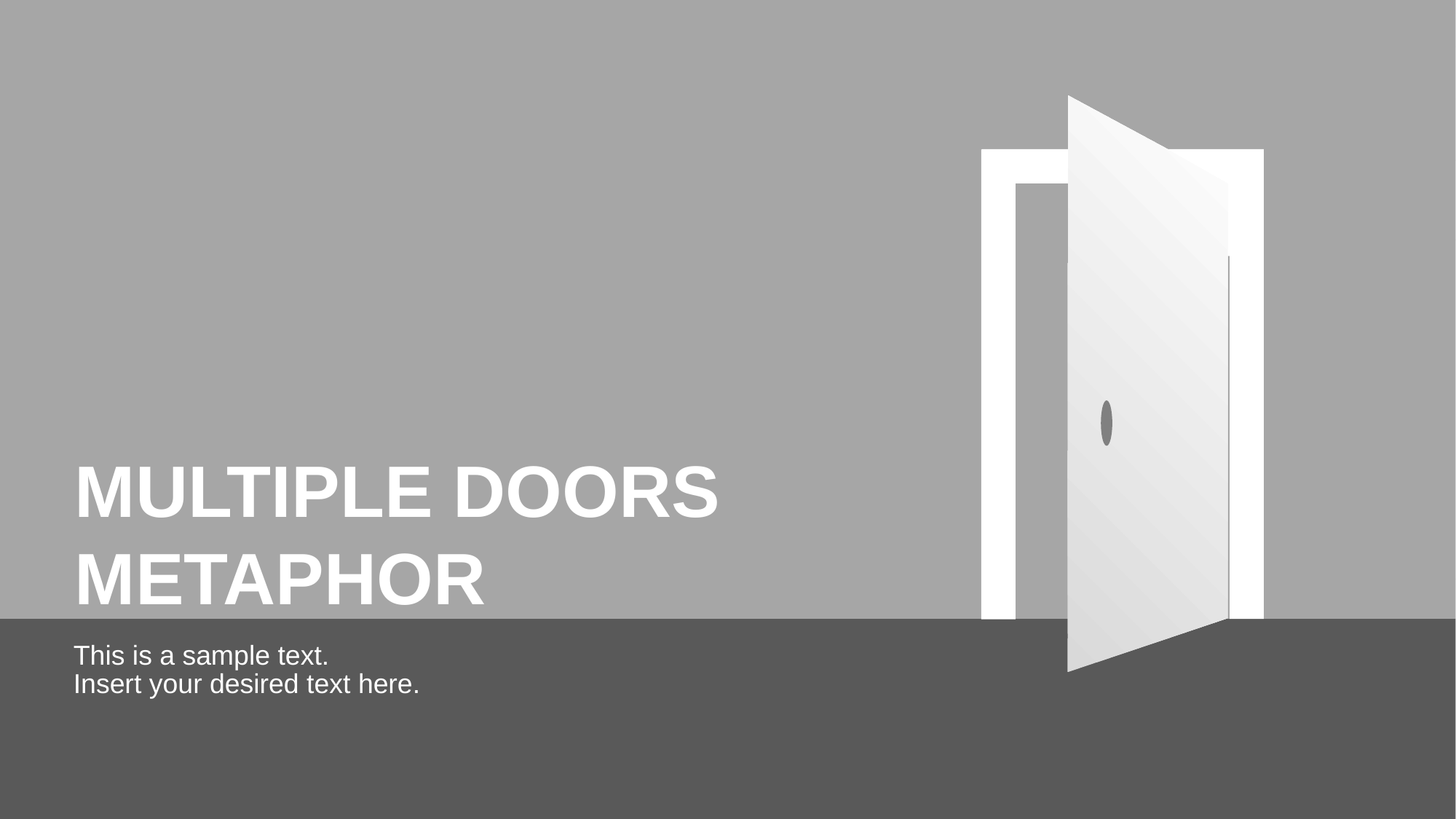

# MULTIPLE DOORS METAPHOR

This is a sample text.
Insert your desired text here.